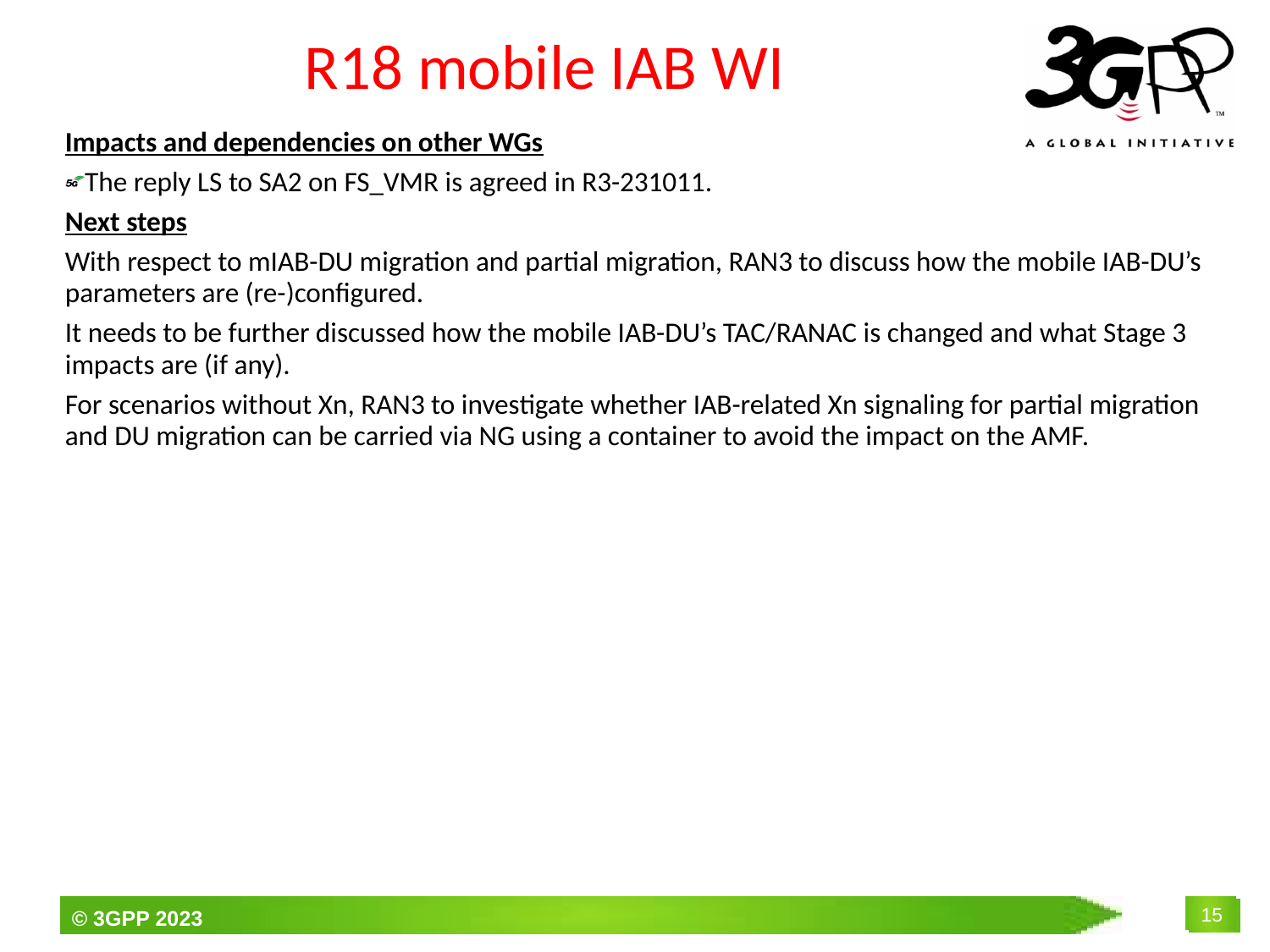

# R18 mobile IAB WI
Impacts and dependencies on other WGs
The reply LS to SA2 on FS_VMR is agreed in R3-231011.
Next steps
With respect to mIAB-DU migration and partial migration, RAN3 to discuss how the mobile IAB-DU’s parameters are (re-)configured.
It needs to be further discussed how the mobile IAB-DU’s TAC/RANAC is changed and what Stage 3 impacts are (if any).
For scenarios without Xn, RAN3 to investigate whether IAB-related Xn signaling for partial migration and DU migration can be carried via NG using a container to avoid the impact on the AMF.
15